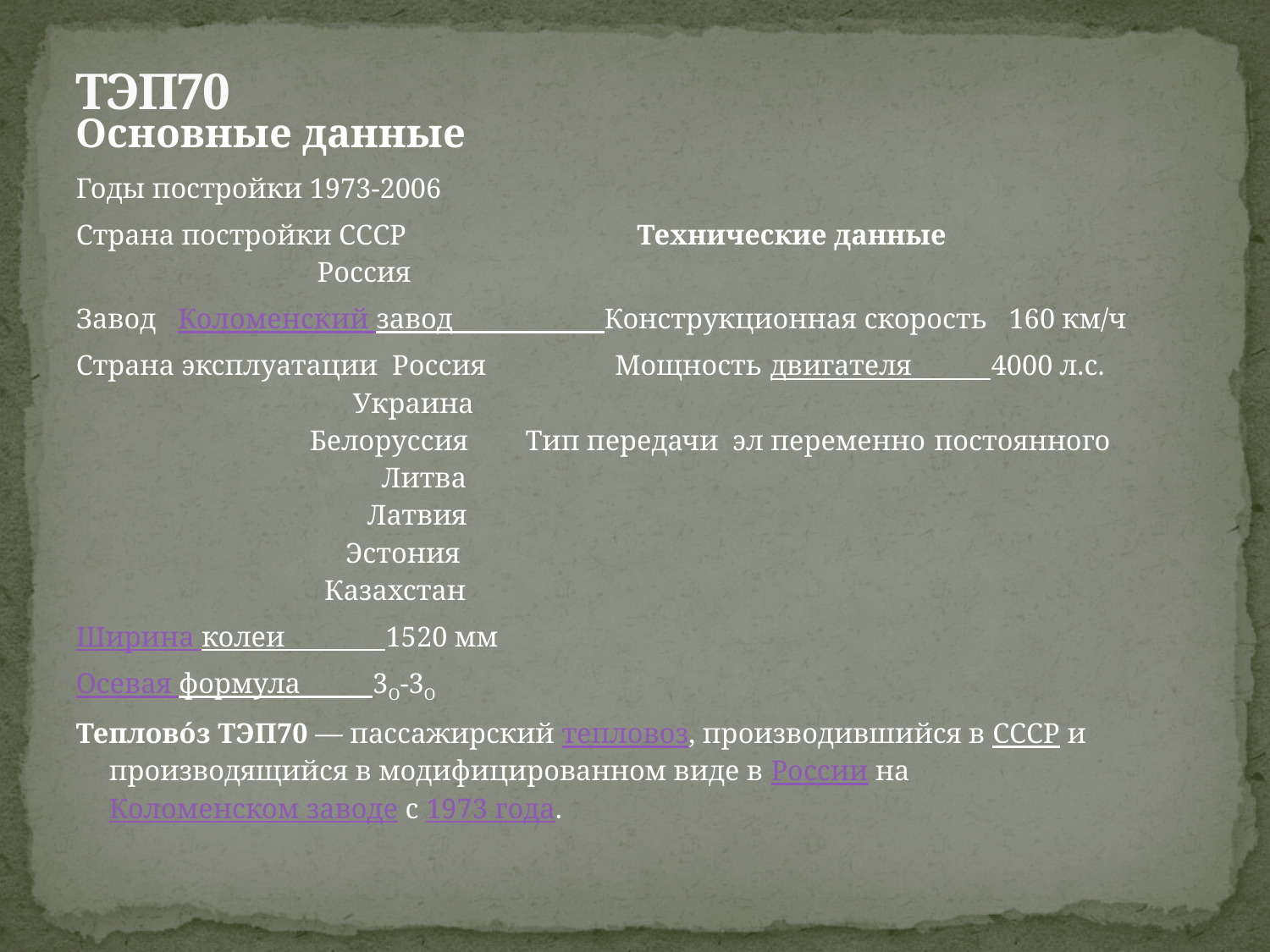

# ТЭП70
Основные данные
Годы постройки 1973-2006
Страна постройки СССР                                Технические данные
                             Россия
Завод   Коломенский завод                     Конструкционная скорость   160 км/ч
Страна эксплуатации  Россия                  Мощность двигателя           4000 л.с.
                                  Украина
                            Белоруссия        Тип передачи  эл переменно постоянного
                                      Литва
                                    Латвия
                                 Эстония
                              Казахстан
Ширина колеи              1520 мм
Осевая формула          3О-3О
Теплово́з ТЭП70 — пассажирский тепловоз, производившийся в СССР и производящийся в модифицированном виде в России на Коломенском заводе с 1973 года.